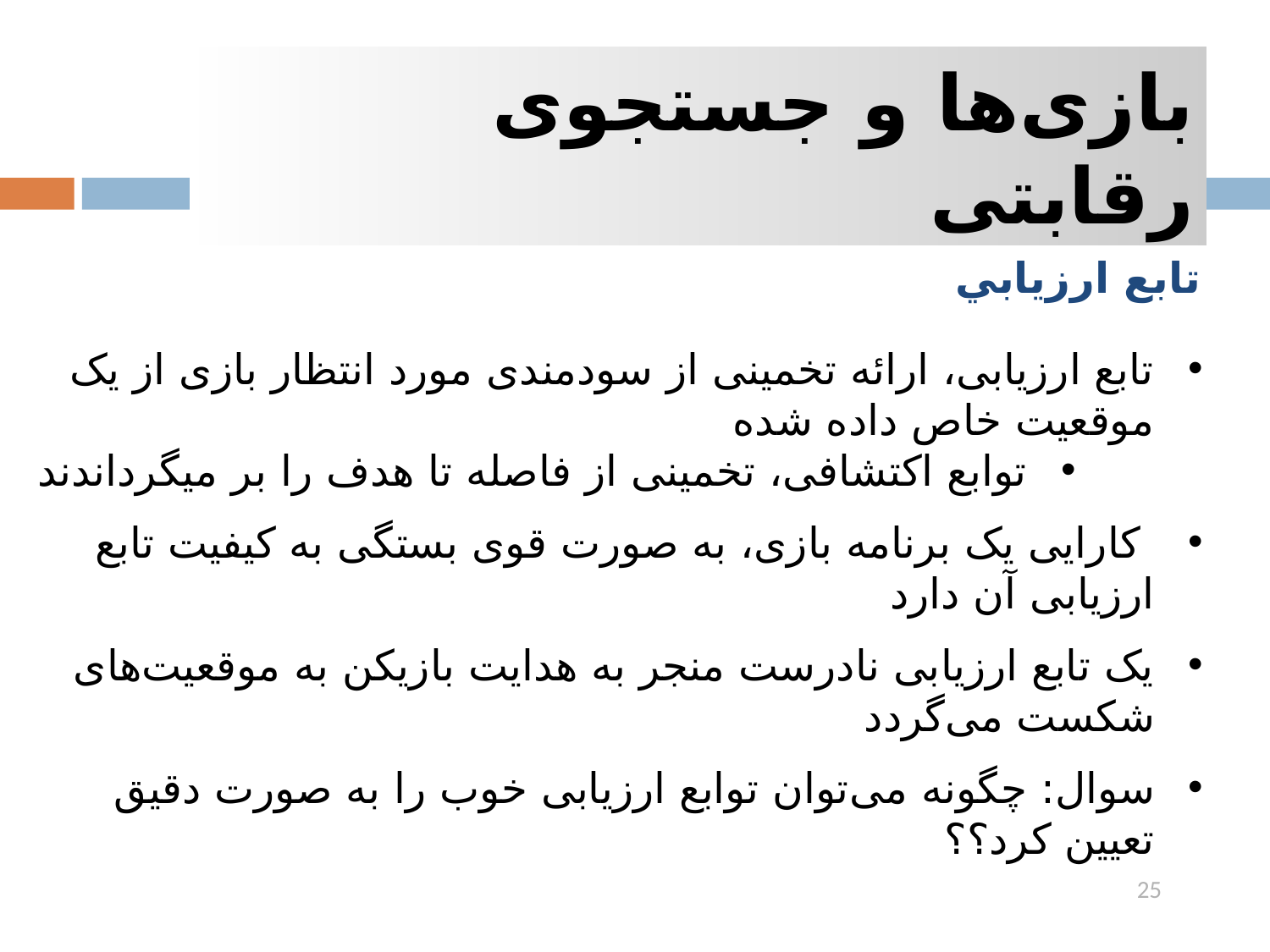

بازی‌ها و جستجوی رقابتی
تابع ارزيابي
تابع ارزيابی، ارائه تخمينی از سودمندی مورد انتظار بازی از يک موقعيت خاص داده شده
توابع اکتشافی، تخمينی از فاصله تا هدف را بر ميگرداندند
 کارایی یک برنامه بازی، به صورت قوی بستگی به کیفیت تابع ارزیابی آن دارد
یک تابع ارزیابی نادرست منجر به هدایت بازیکن به موقعیت‌های شکست می‌گردد
سوال: چگونه می‌توان توابع ارزیابی خوب را به صورت دقیق تعیین کرد؟؟

25